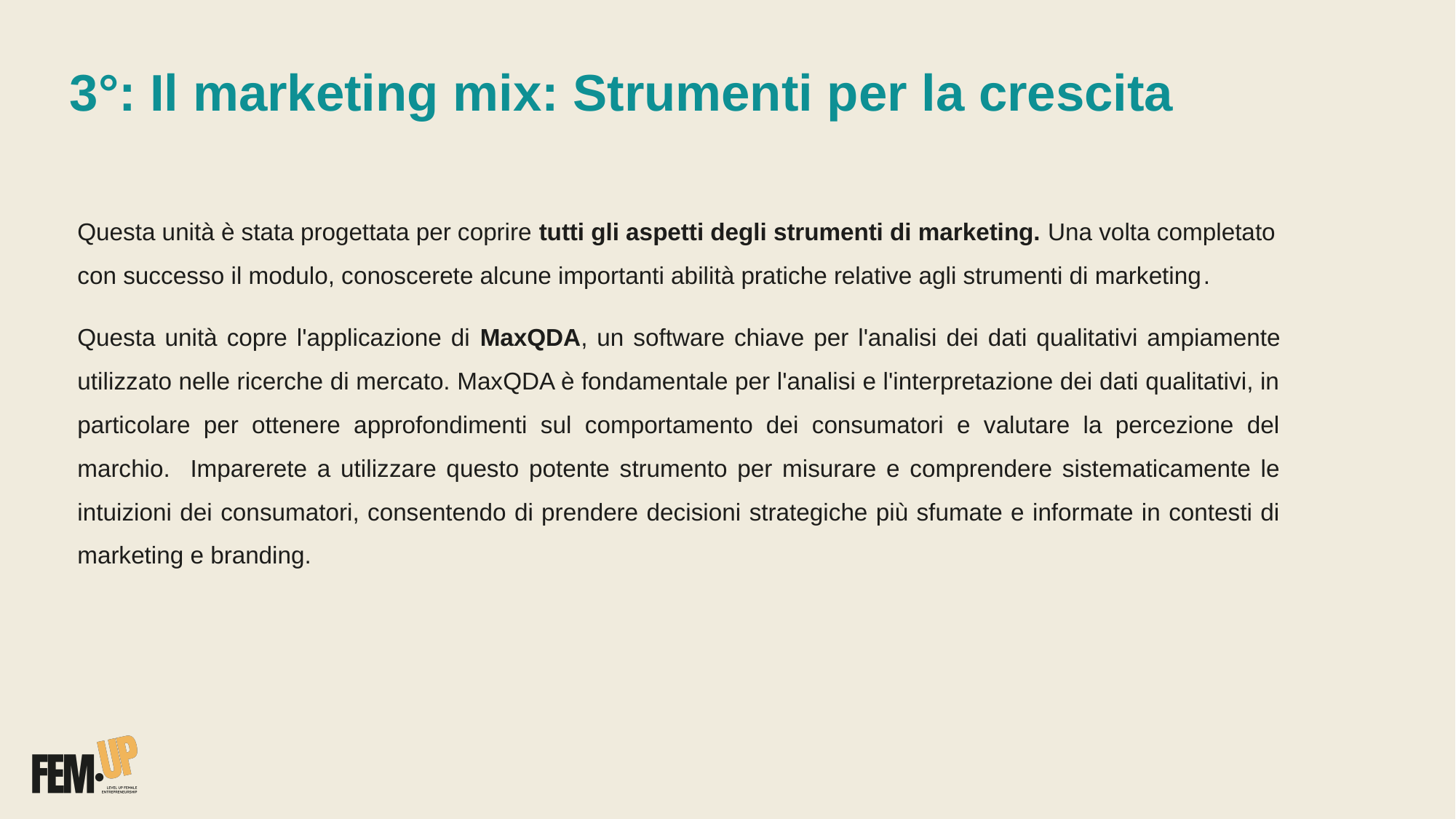

# 3°: Il marketing mix: Strumenti per la crescita

Questa unità è stata progettata per coprire tutti gli aspetti degli strumenti di marketing. Una volta completato con successo il modulo, conoscerete alcune importanti abilità pratiche relative agli strumenti di marketing.
Questa unità copre l'applicazione di MaxQDA, un software chiave per l'analisi dei dati qualitativi ampiamente utilizzato nelle ricerche di mercato. MaxQDA è fondamentale per l'analisi e l'interpretazione dei dati qualitativi, in particolare per ottenere approfondimenti sul comportamento dei consumatori e valutare la percezione del marchio.  Imparerete a utilizzare questo potente strumento per misurare e comprendere sistematicamente le intuizioni dei consumatori, consentendo di prendere decisioni strategiche più sfumate e informate in contesti di marketing e branding.